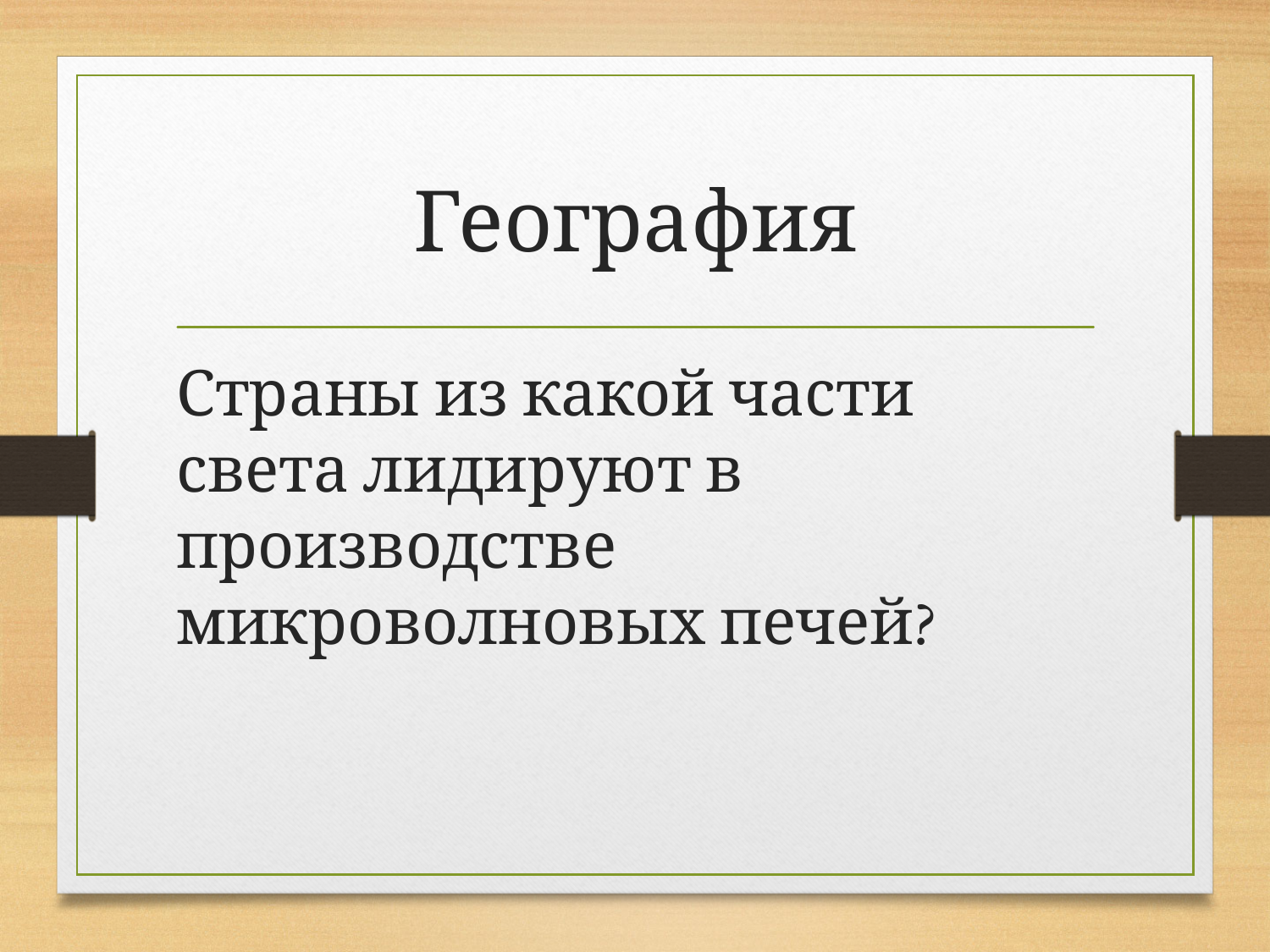

# География
Страны из какой части света лидируют в производстве микроволновых печей?